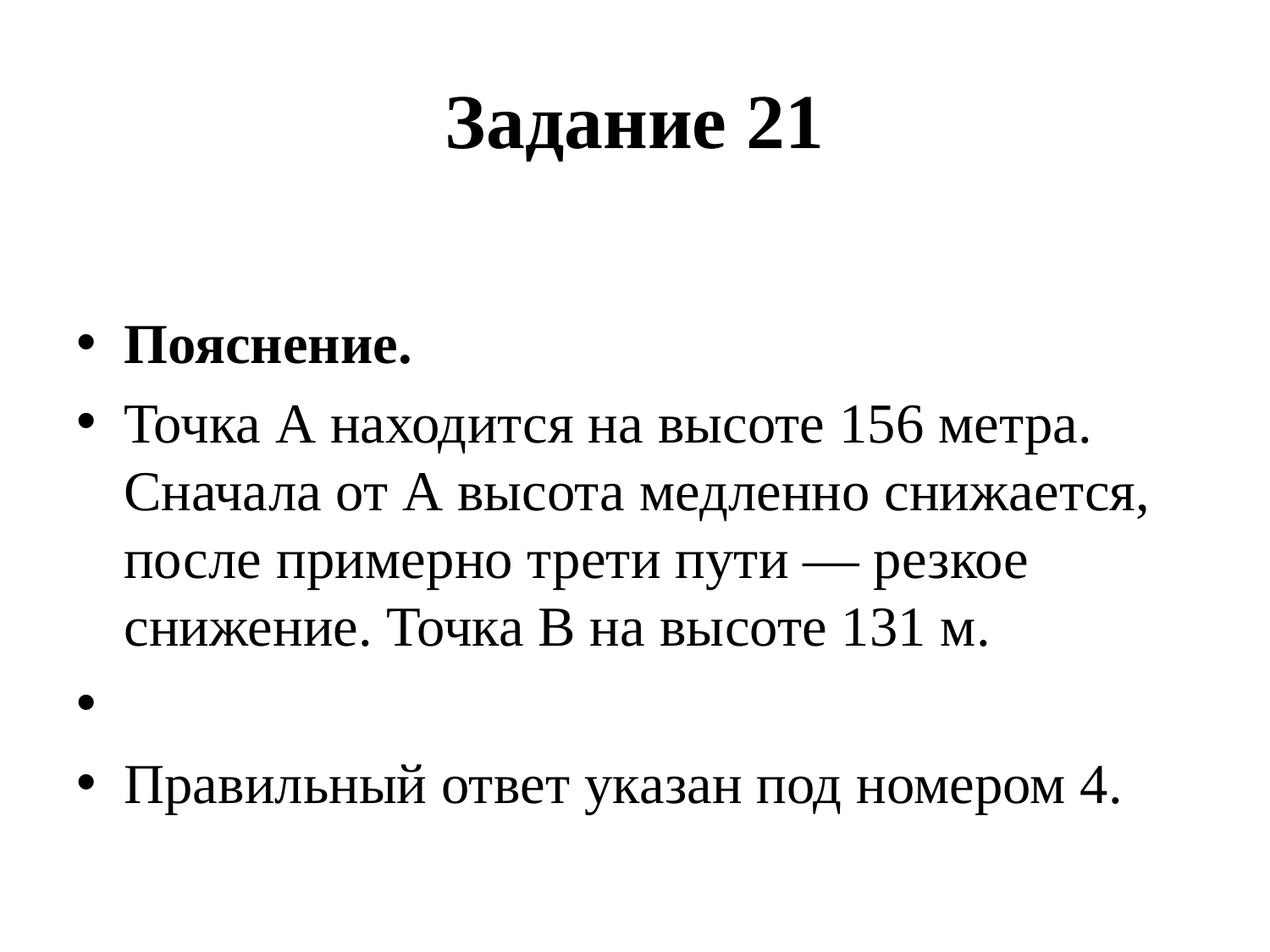

# Задание 21

Пояснение.
Точка А на­хо­дит­ся на вы­со­те 156 метра. Сна­ча­ла от А вы­со­та медленно снижается, после при­мер­но трети пути — рез­кое снижение. Точка В на вы­со­те 131 м.

Правильный ответ ука­зан под но­ме­ром 4.